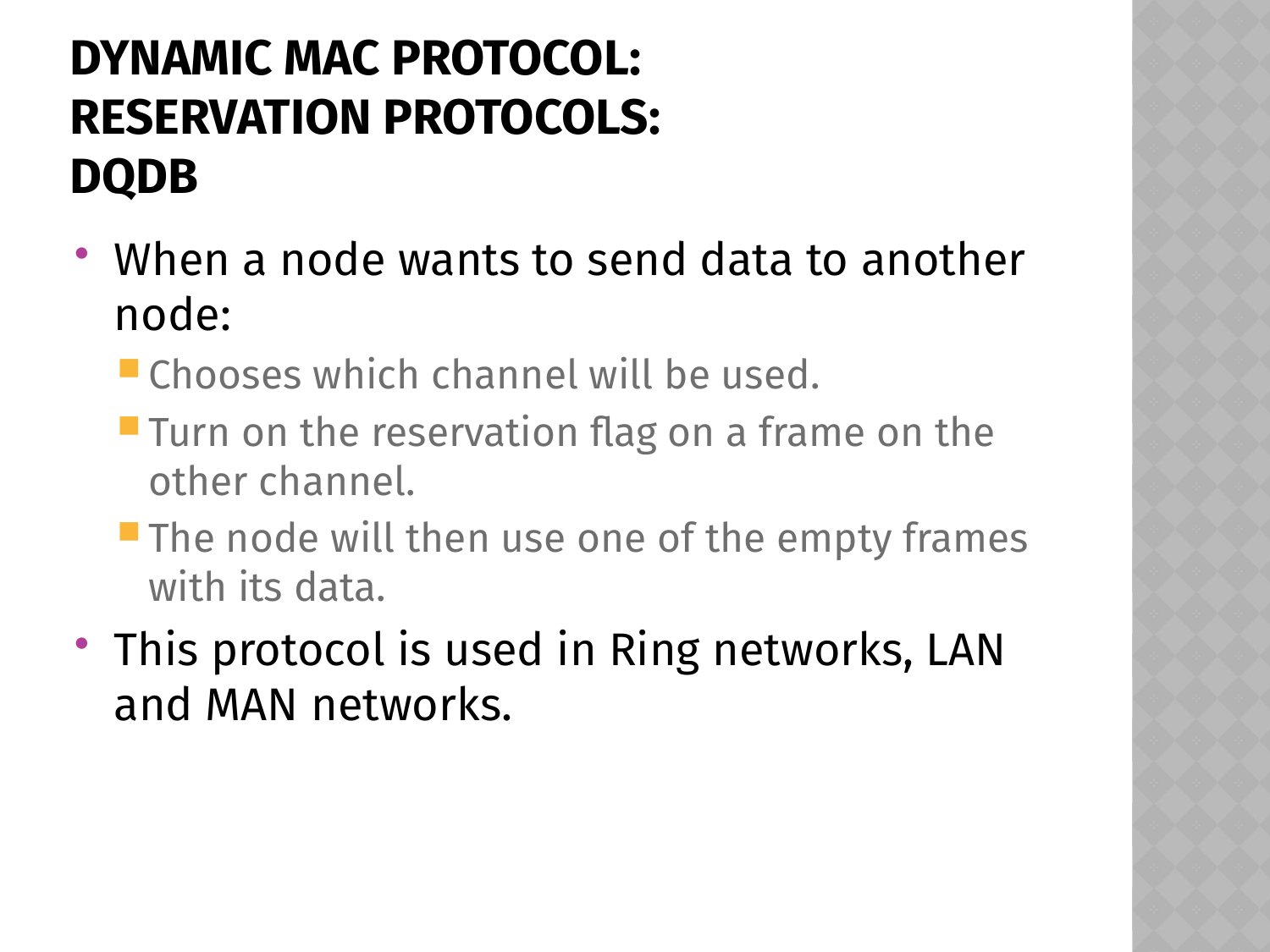

# Dynamic mac protocol: Reservation protocols: DQDB
When a node wants to send data to another node:
Chooses which channel will be used.
Turn on the reservation flag on a frame on the other channel.
The node will then use one of the empty frames with its data.
This protocol is used in Ring networks, LAN and MAN networks.